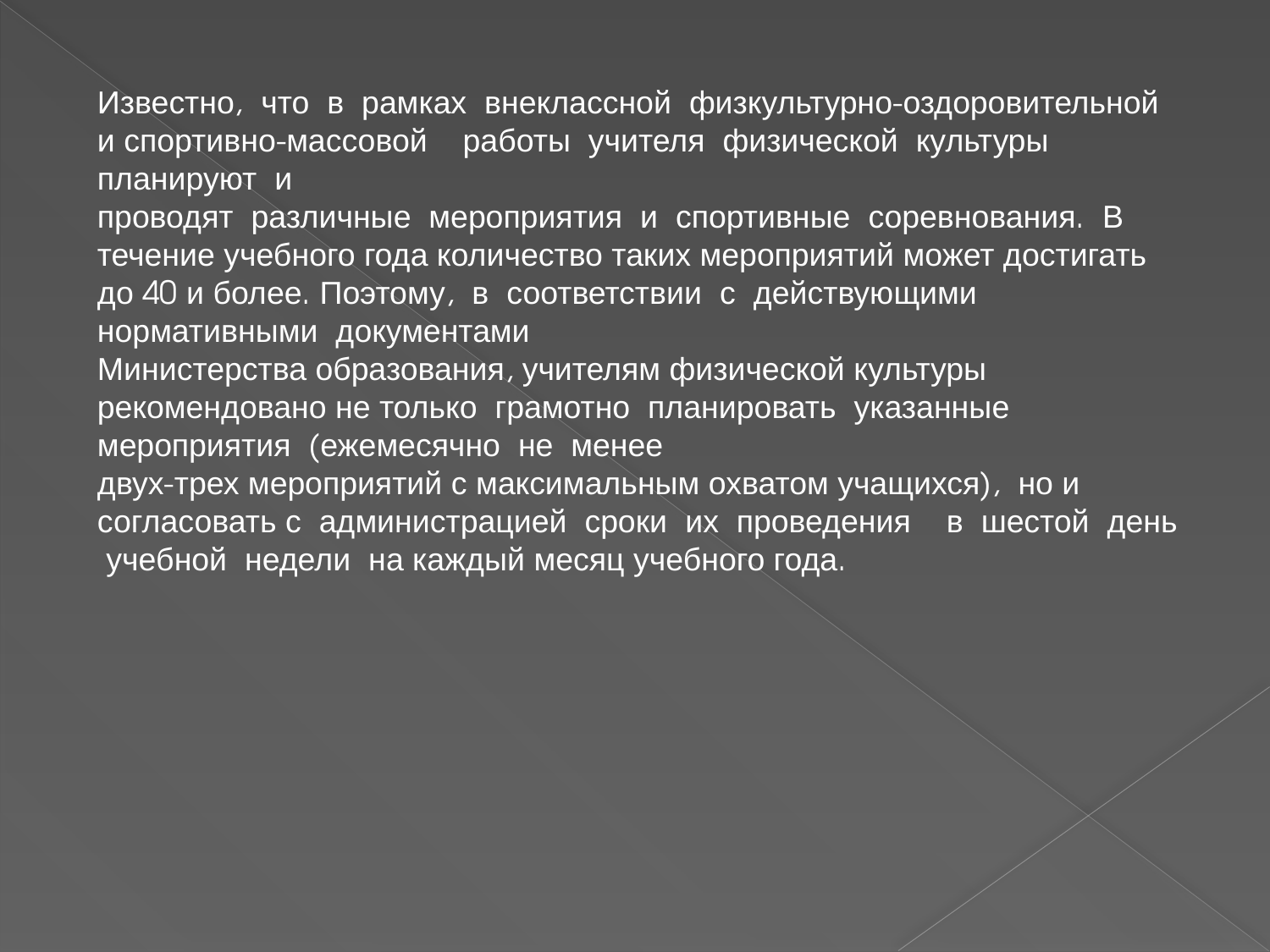

Известно,  что  в  рамках  внеклассной  физкультурно-оздоровительной  и спортивно-массовой    работы  учителя  физической  культуры  планируют  и
проводят  различные  мероприятия  и  спортивные  соревнования.  В  течение учебного года количество таких мероприятий может достигать до 40 и более. Поэтому,  в  соответствии  с  действующими  нормативными  документами
Министерства образования, учителям физической культуры рекомендовано не только  грамотно  планировать  указанные  мероприятия  (ежемесячно  не  менее
двух-трех мероприятий с максимальным охватом учащихся),  но и согласовать с  администрацией  сроки  их  проведения    в  шестой  день  учебной  недели  на каждый месяц учебного года.